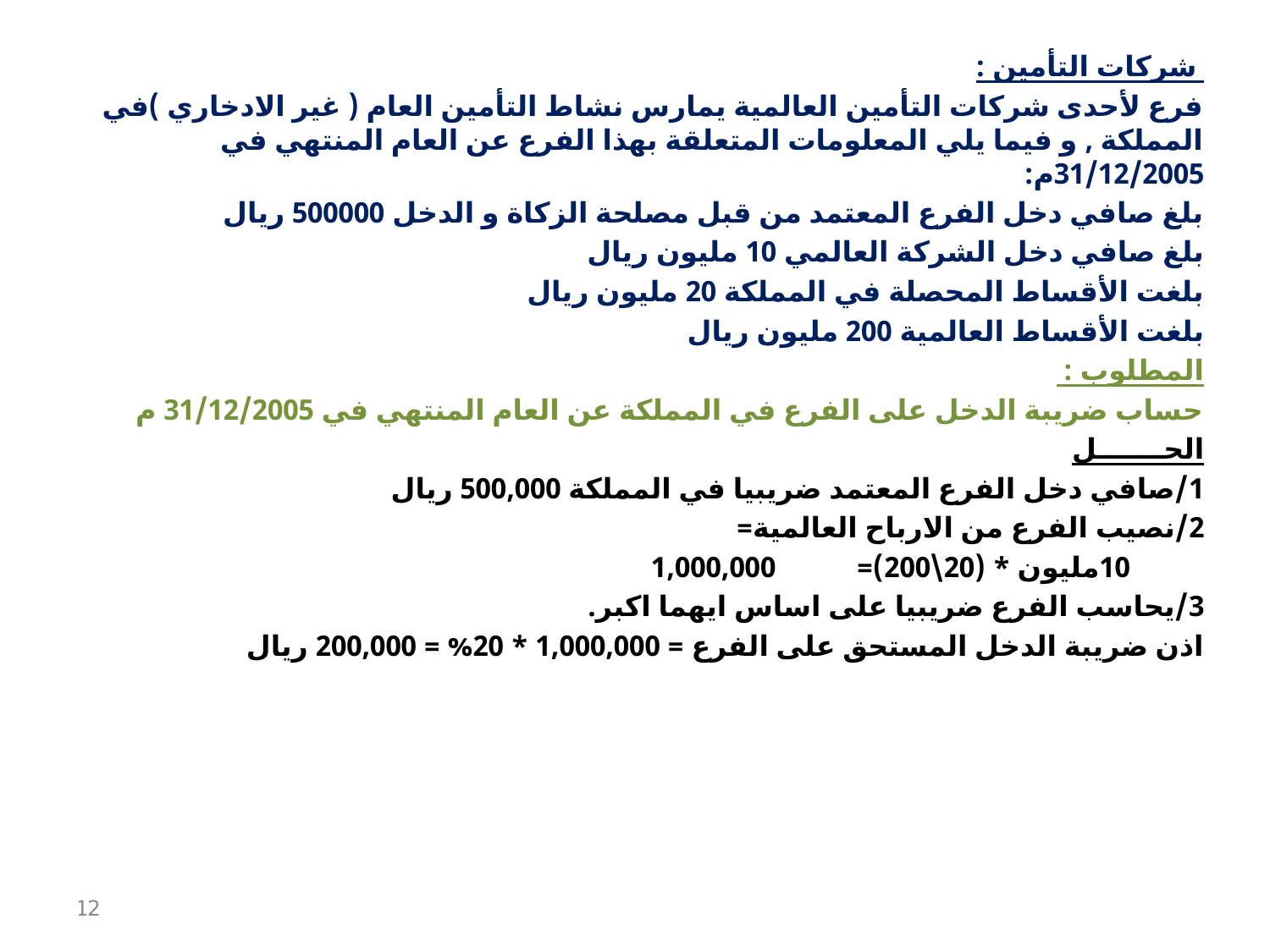

شركات التأمين :
فرع لأحدى شركات التأمين العالمية يمارس نشاط التأمين العام ( غير الادخاري )في المملكة , و فيما يلي المعلومات المتعلقة بهذا الفرع عن العام المنتهي في 31/12/2005م:
بلغ صافي دخل الفرع المعتمد من قبل مصلحة الزكاة و الدخل 500000 ريال
بلغ صافي دخل الشركة العالمي 10 مليون ريال
بلغت الأقساط المحصلة في المملكة 20 مليون ريال
بلغت الأقساط العالمية 200 مليون ريال
المطلوب :
حساب ضريبة الدخل على الفرع في المملكة عن العام المنتهي في 31/12/2005 م
الحـــــــل
1/صافي دخل الفرع المعتمد ضريبيا في المملكة 500,000 ريال
2/نصيب الفرع من الارباح العالمية=
          10مليون * (20\200)=           1,000,000
3/يحاسب الفرع ضريبيا على اساس ايهما اكبر.
اذن ضريبة الدخل المستحق على الفرع = 1,000,000 * 20% = 200,000 ريال
12